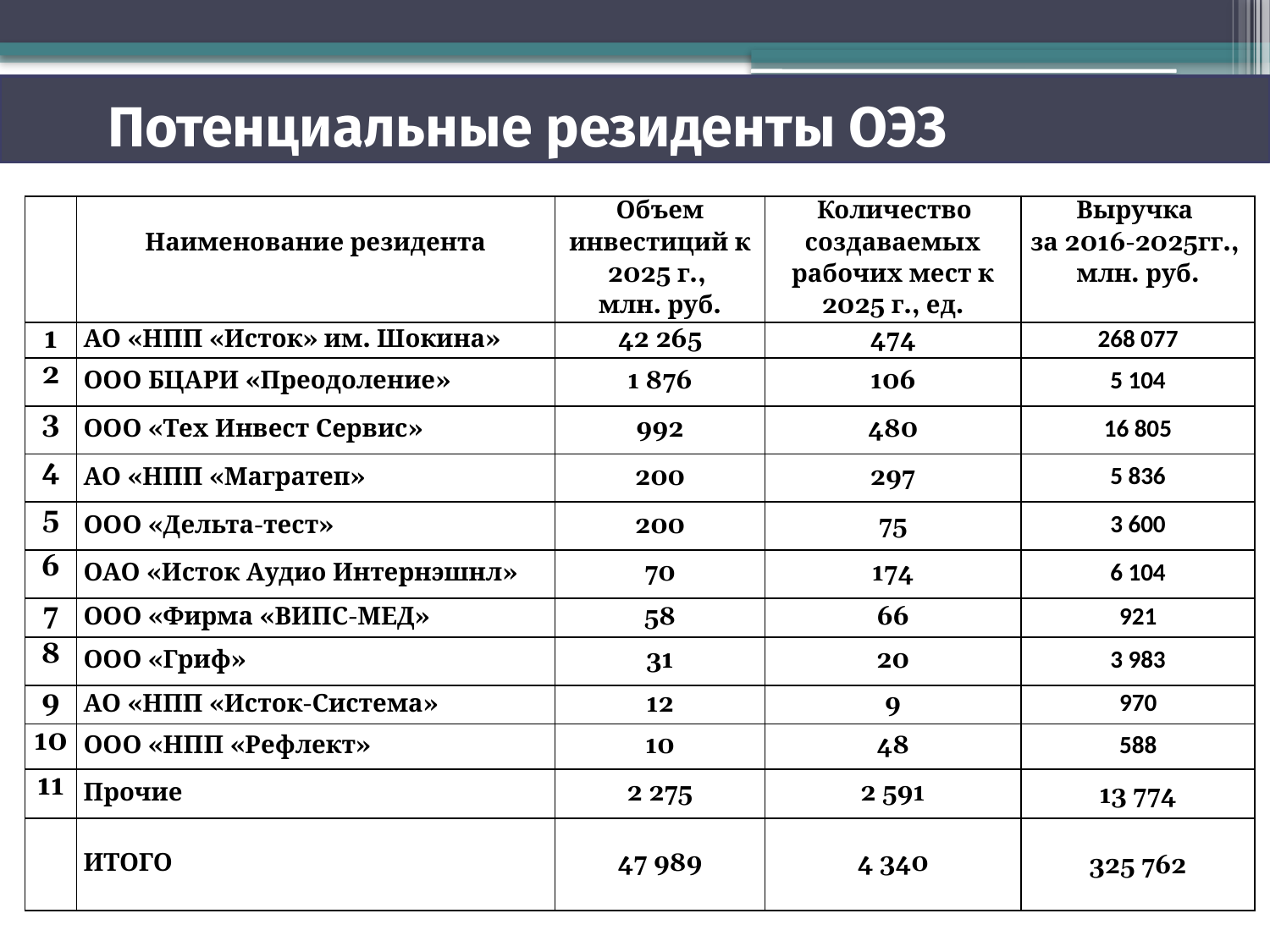

Потенциальные резиденты ОЭЗ
|  | Наименование резидента | Объем инвестиций к 2025 г., млн. руб. | Количество создаваемых рабочих мест к 2025 г., ед. | Выручка за 2016-2025гг., млн. руб. |
| --- | --- | --- | --- | --- |
| 1 | АО «НПП «Исток» им. Шокина» | 42 265 | 474 | 268 077 |
| 2 | ООО БЦАРИ «Преодоление» | 1 876 | 106 | 5 104 |
| 3 | ООО «Тех Инвест Сервис» | 992 | 480 | 16 805 |
| 4 | АО «НПП «Магратеп» | 200 | 297 | 5 836 |
| 5 | ООО «Дельта-тест» | 200 | 75 | 3 600 |
| 6 | ОАО «Исток Аудио Интернэшнл» | 70 | 174 | 6 104 |
| 7 | ООО «Фирма «ВИПС-МЕД» | 58 | 66 | 921 |
| 8 | ООО «Гриф» | 31 | 20 | 3 983 |
| 9 | АО «НПП «Исток-Система» | 12 | 9 | 970 |
| 10 | ООО «НПП «Рефлект» | 10 | 48 | 588 |
| 11 | Прочие | 2 275 | 2 591 | 13 774 |
|  | ИТОГО | 47 989 | 4 340 | 325 762 |
4